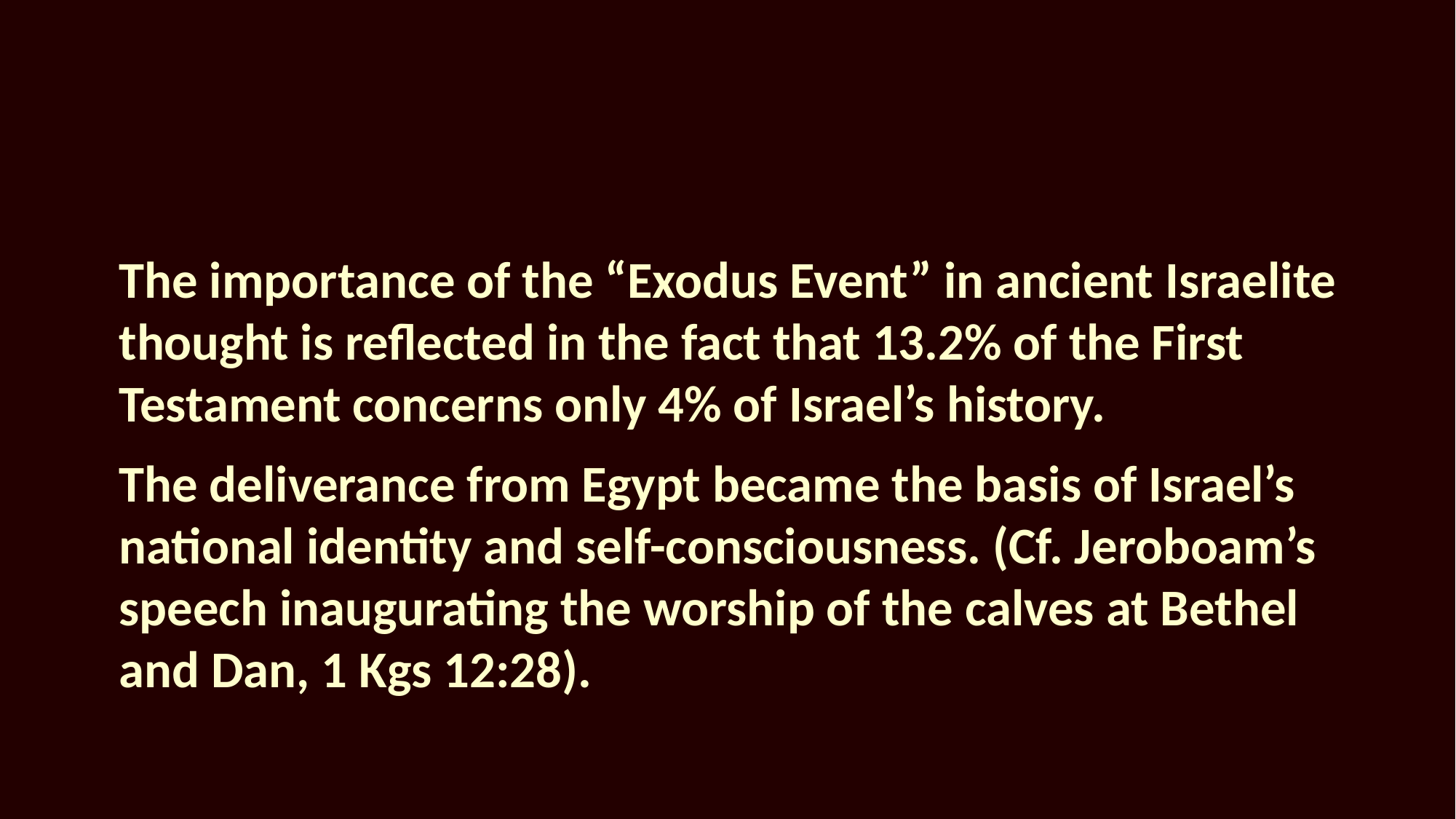

The importance of the “Exodus Event” in ancient Israelite thought is reflected in the fact that 13.2% of the First Testament concerns only 4% of Israel’s history.
The deliverance from Egypt became the basis of Israel’s national identity and self-consciousness. (Cf. Jeroboam’s speech inaugurating the worship of the calves at Bethel and Dan, 1 Kgs 12:28).